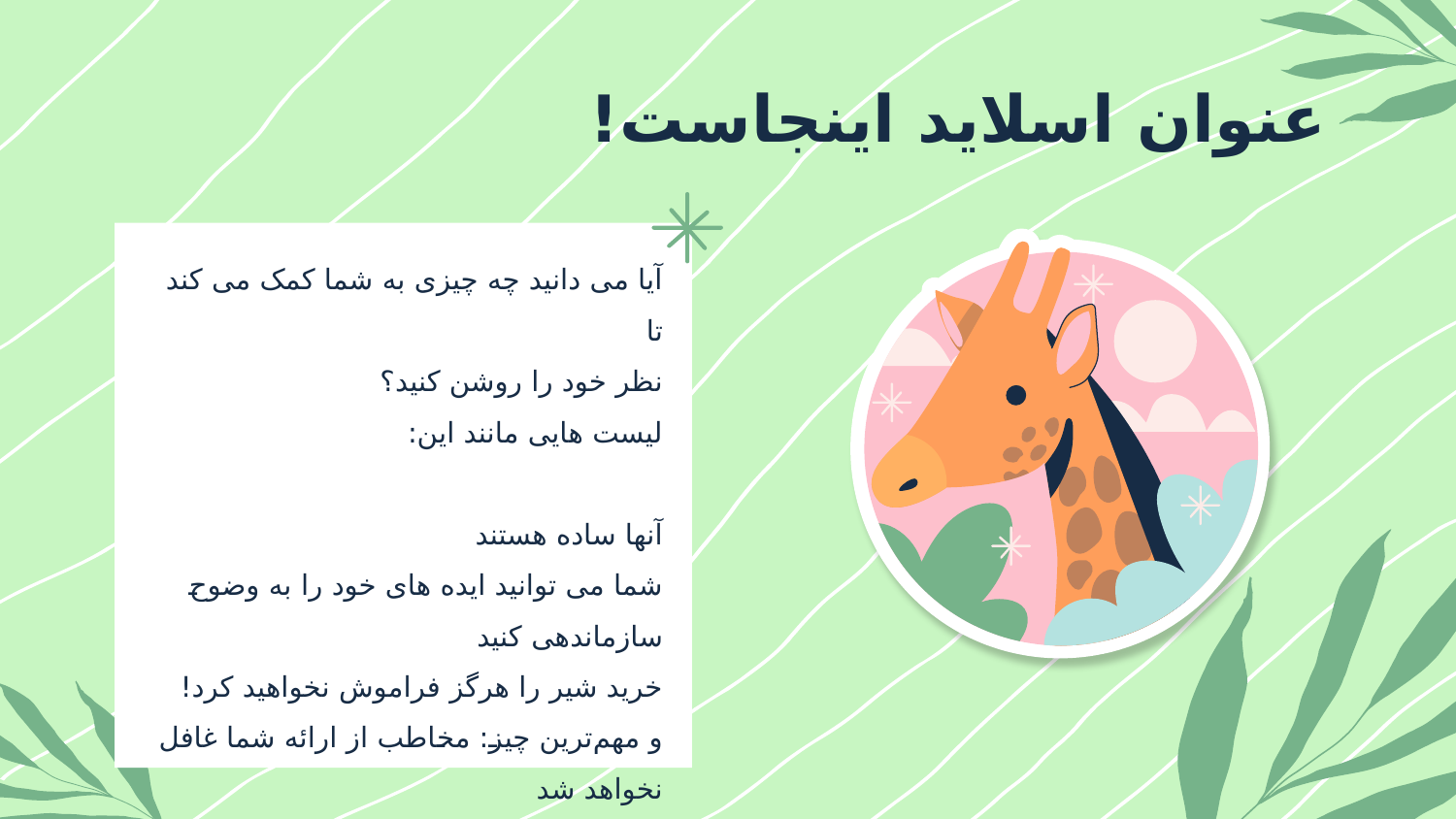

# عنوان اسلاید اینجاست!

آیا می دانید چه چیزی به شما کمک می کند تا
نظر خود را روشن کنید؟
لیست هایی مانند این:

آنها ساده هستند
شما می توانید ایده های خود را به وضوح سازماندهی کنید
خرید شیر را هرگز فراموش نخواهید کرد!
و مهم‌ترین چیز: مخاطب از ارائه شما غافل
نخواهد شد